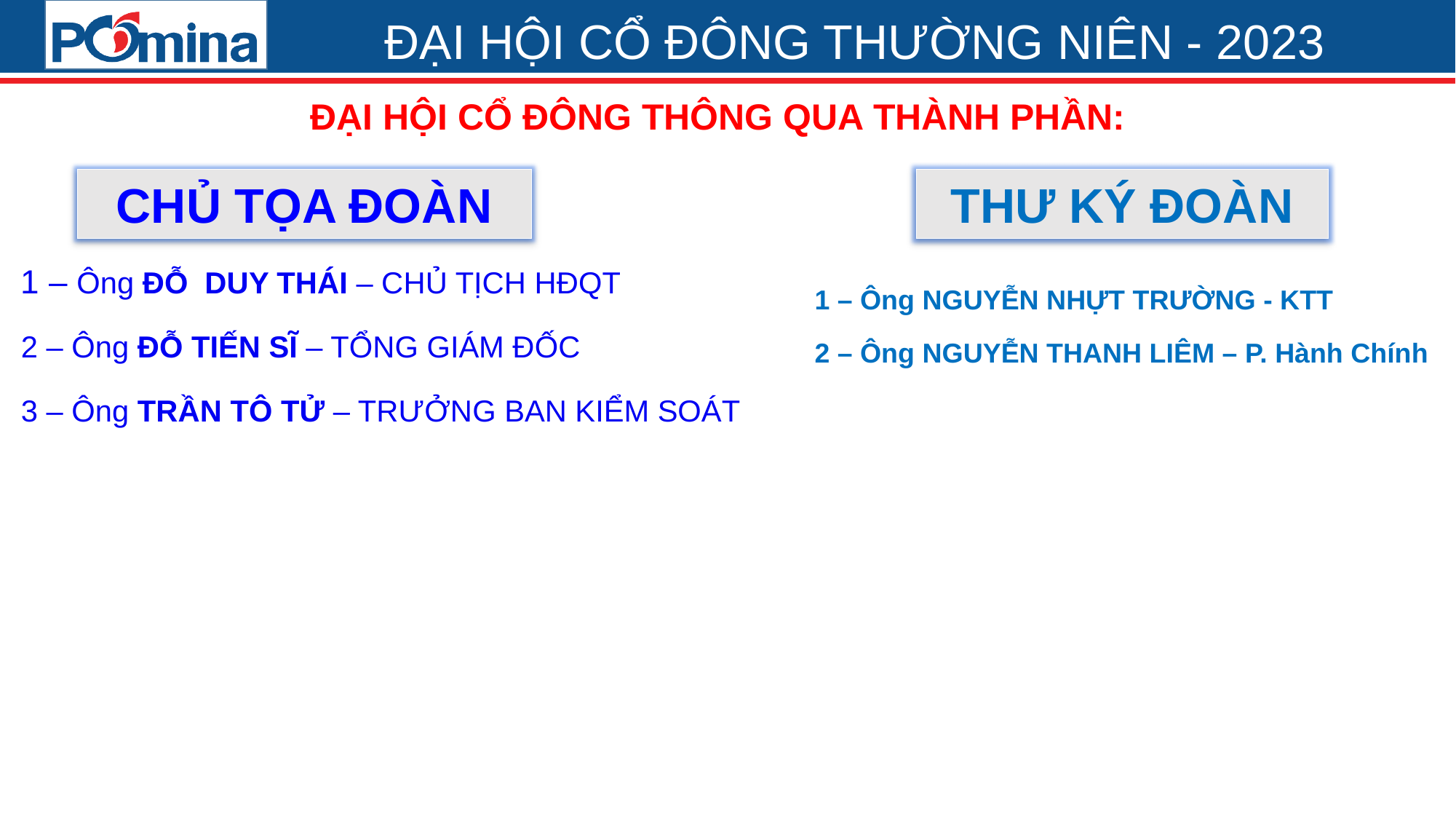

ĐẠI HỘI CỔ ĐÔNG THÔNG QUA THÀNH PHẦN:
THƯ KÝ ĐOÀN
CHỦ TỌA ĐOÀN
1 – Ông ĐỖ  DUY THÁI – CHỦ TỊCH HĐQT
2 – Ông ĐỖ TIẾN SĨ – TỔNG GIÁM ĐỐC
3 – Ông TRẦN TÔ TỬ – TRƯỞNG BAN KIỂM SOÁT

1 – Ông NGUYỄN NHỰT TRƯỜNG - KTT
2 – Ông NGUYỄN THANH LIÊM – P. Hành Chính